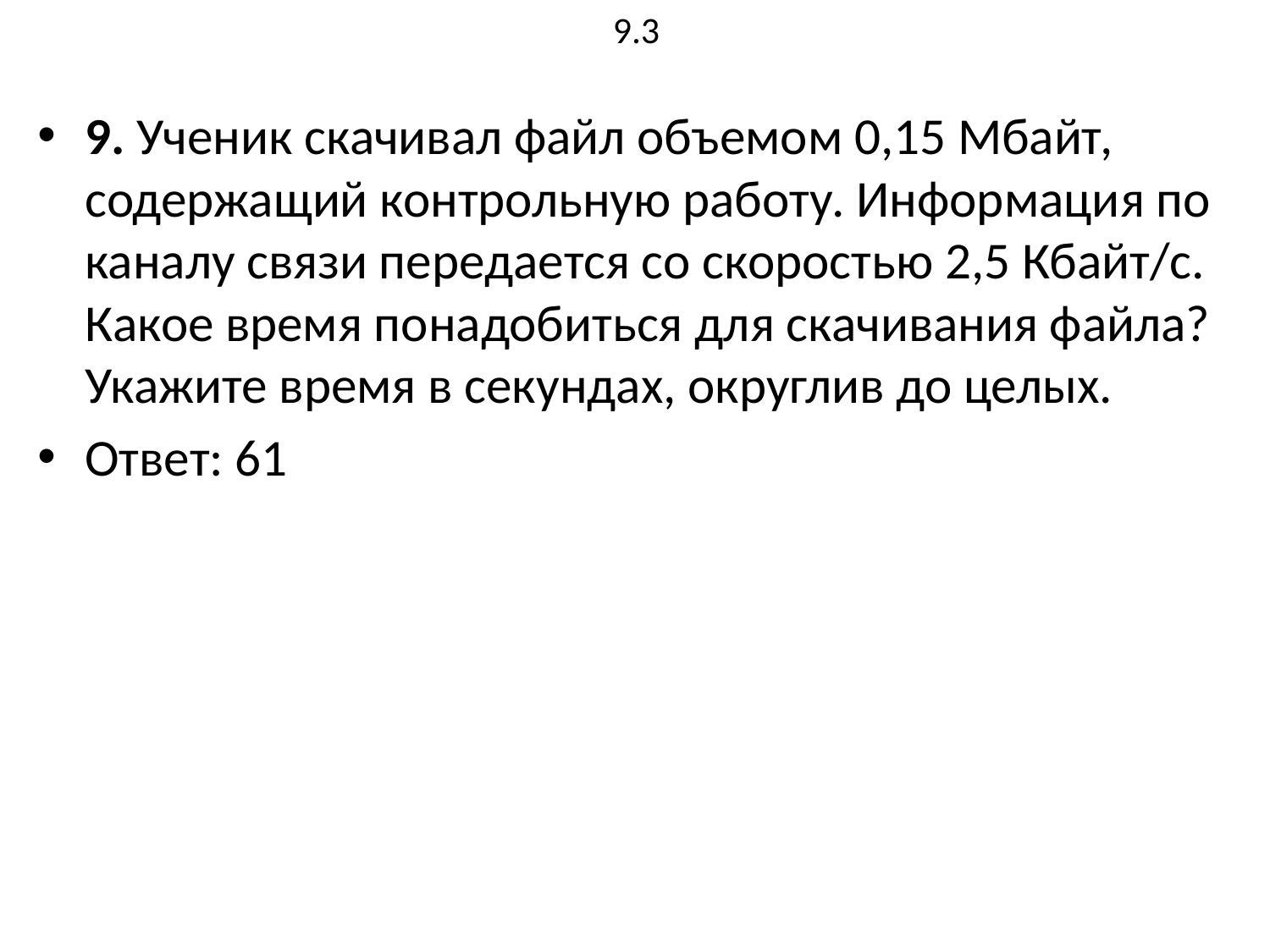

# 9.3
9. Ученик скачивал файл объемом 0,15 Мбайт, содержащий контрольную работу. Информация по каналу связи передается со скоростью 2,5 Кбайт/с. Какое время понадобиться для скачивания файла? Укажите время в секундах, округлив до целых.
Ответ: 61